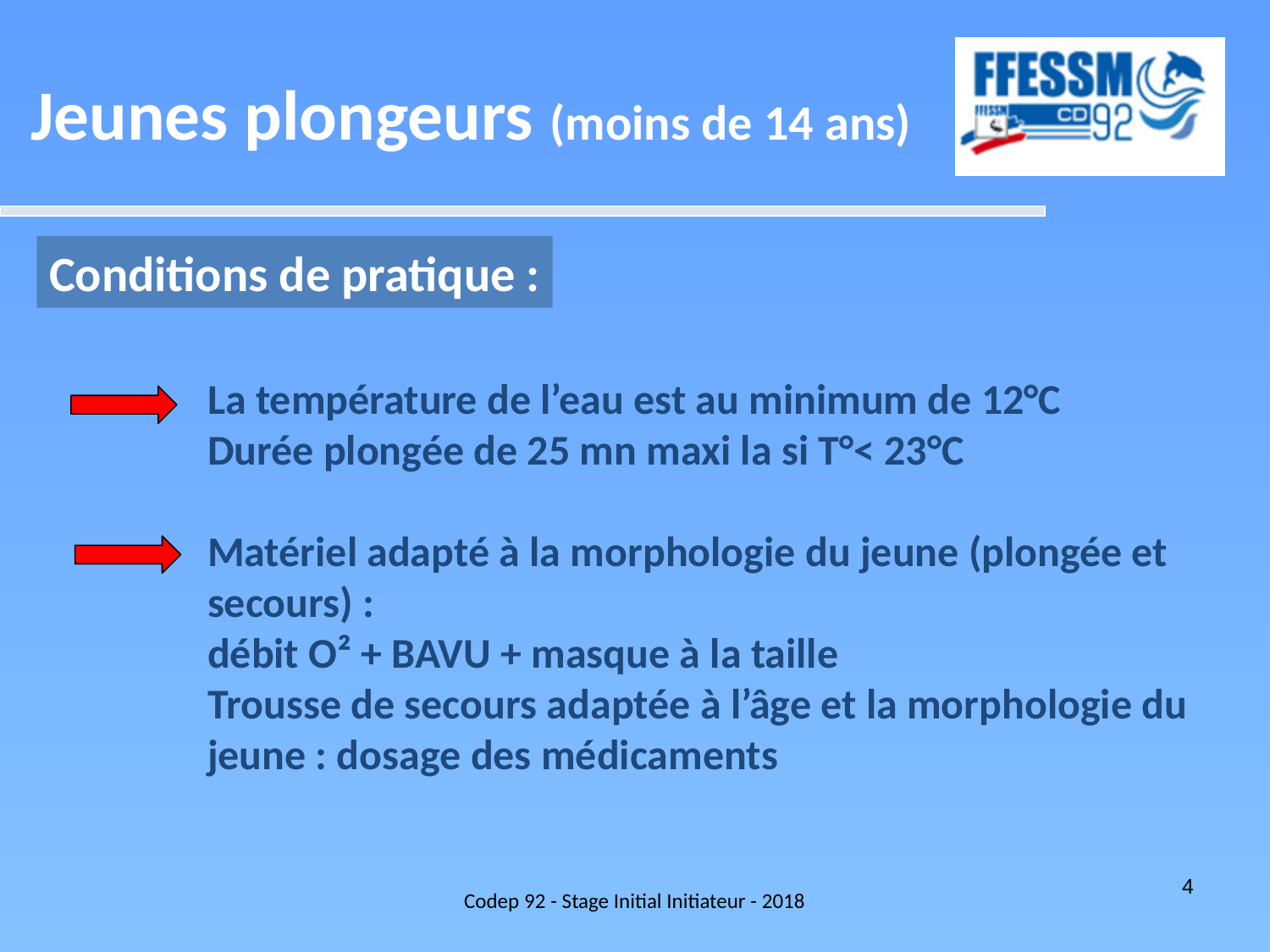

Jeunes plongeurs (moins de 14 ans)

Conditions de pratique :
La température de l’eau est au minimum de 12°C
Durée plongée de 25 mn maxi la si T°< 23°C

Matériel adapté à la morphologie du jeune (plongée et secours) :
débit O² + BAVU + masque à la taille
Trousse de secours adaptée à l’âge et la morphologie du jeune : dosage des médicaments

Codep 92 - Stage Initial Initiateur - 2018
4